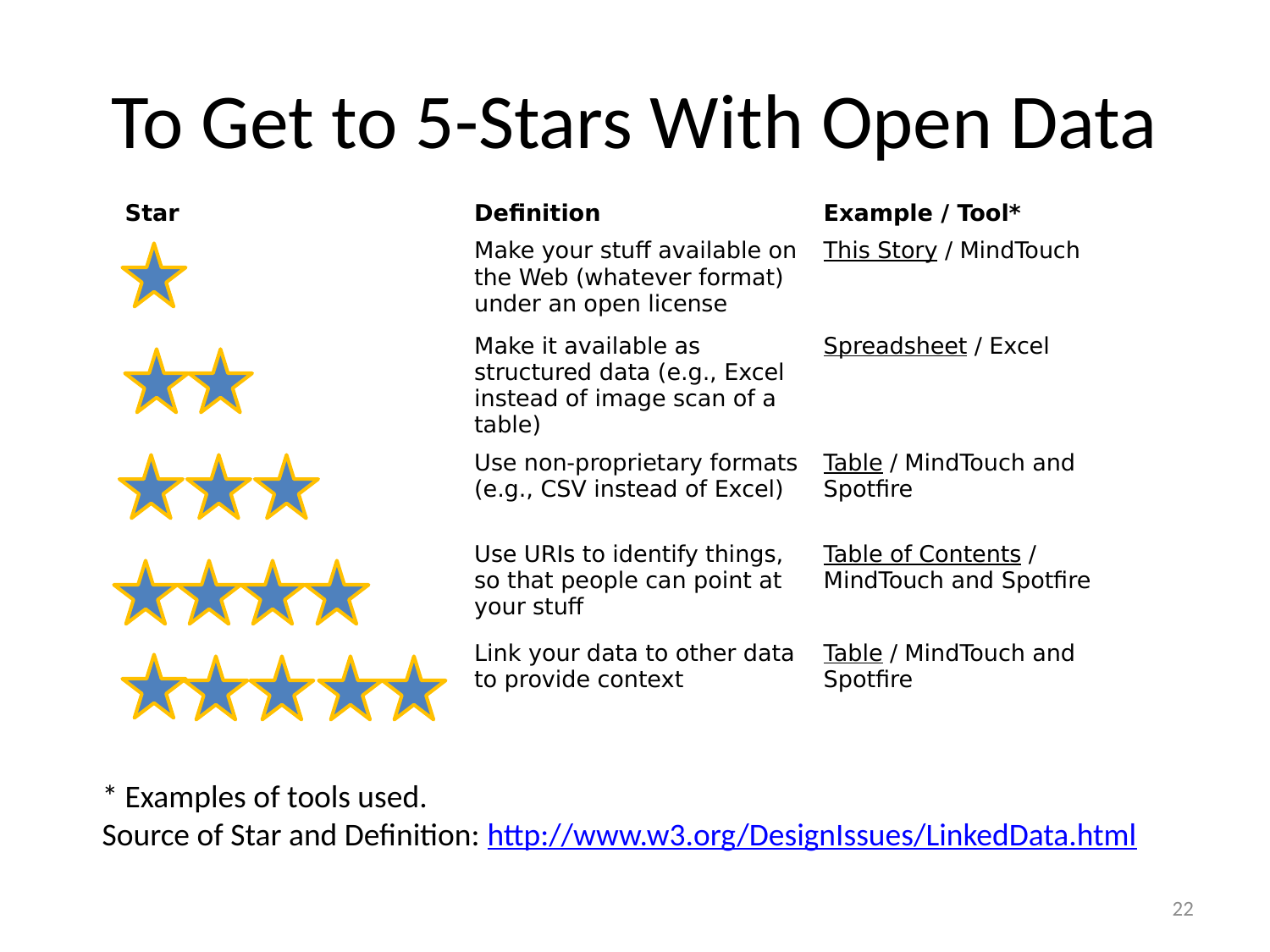

# To Get to 5-Stars With Open Data
| Star | Definition | Example / Tool\* |
| --- | --- | --- |
|  | Make your stuff available on the Web (whatever format) under an open license | This Story / MindTouch |
|  | Make it available as structured data (e.g., Excel instead of image scan of a table) | Spreadsheet / Excel |
|  | Use non-proprietary formats (e.g., CSV instead of Excel) | Table / MindTouch and Spotfire |
|  | Use URIs to identify things, so that people can point at your stuff | Table of Contents / MindTouch and Spotfire |
|  | Link your data to other data to provide context | Table / MindTouch and Spotfire |

* Examples of tools used.
Source of Star and Definition: http://www.w3.org/DesignIssues/LinkedData.html
22